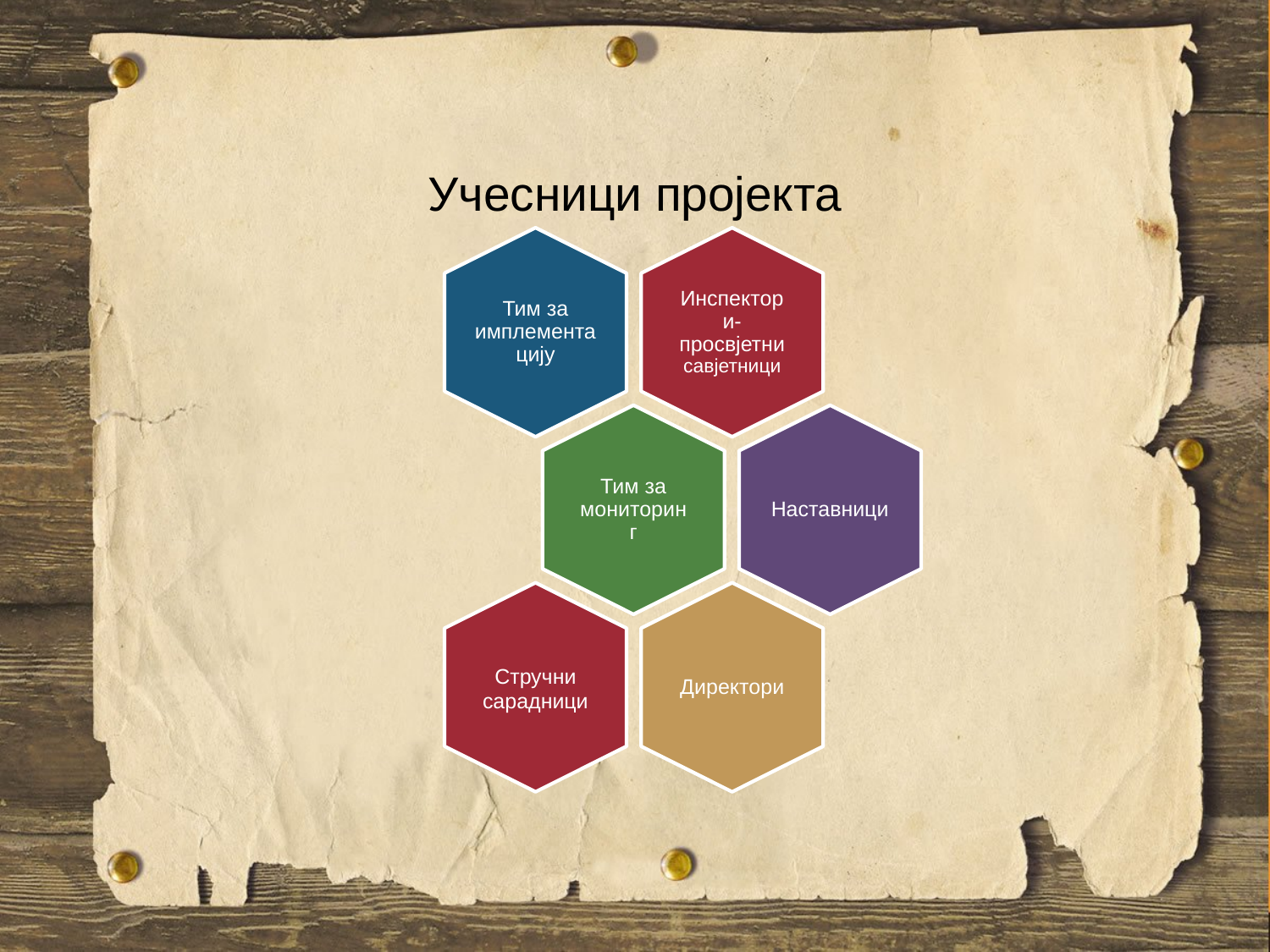

# Учесници пројекта
Инспектори-просвјетни савјетници
Тим за имплементацију
Тим за мониторинг
Наставници
Директори
Стручни сарадници